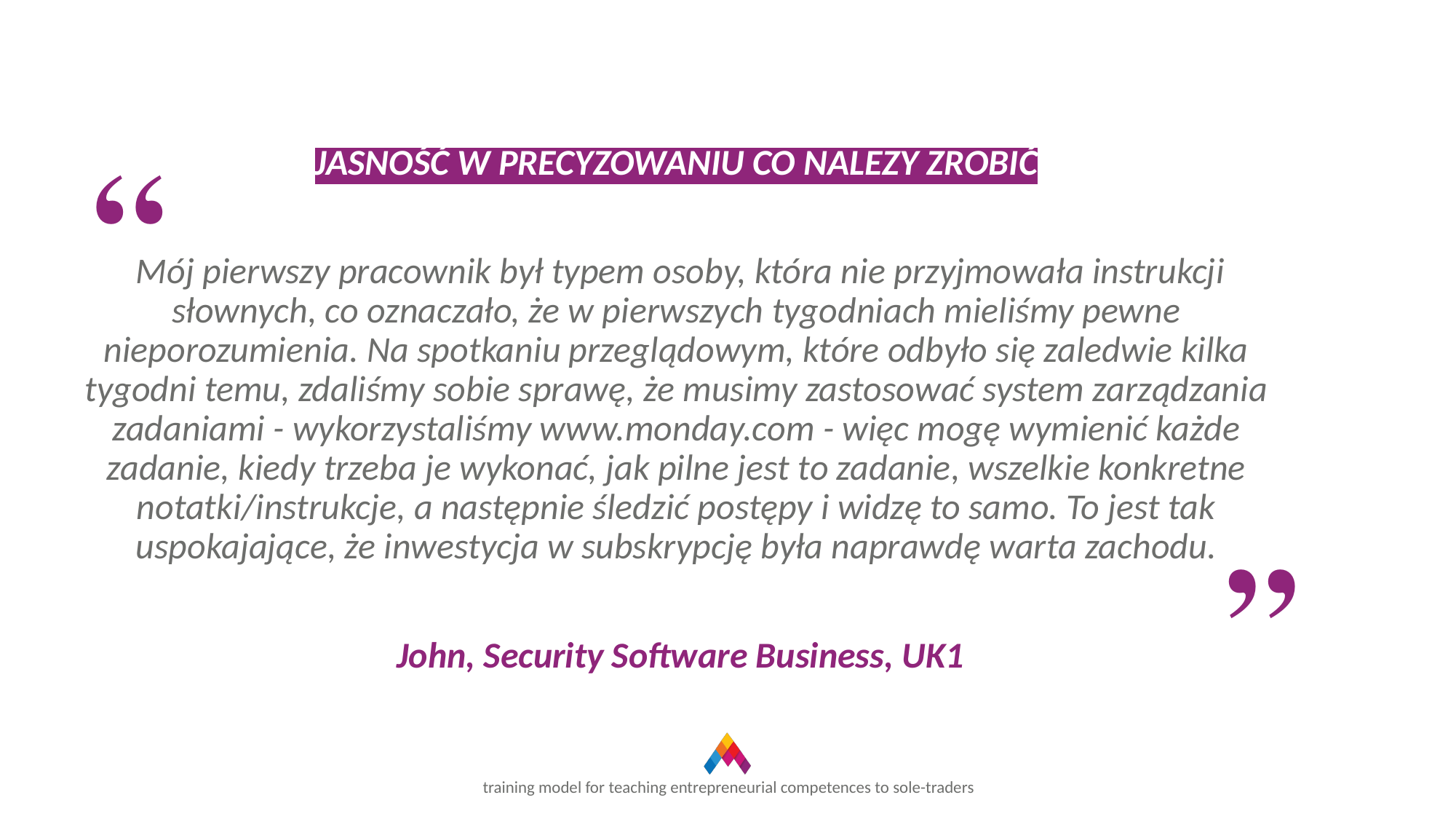

JASNOŚĆ W PRECYZOWANIU CO NALEZY ZROBIĆ

 Mój pierwszy pracownik był typem osoby, która nie przyjmowała instrukcji słownych, co oznaczało, że w pierwszych tygodniach mieliśmy pewne nieporozumienia. Na spotkaniu przeglądowym, które odbyło się zaledwie kilka tygodni temu, zdaliśmy sobie sprawę, że musimy zastosować system zarządzania zadaniami - wykorzystaliśmy www.monday.com - więc mogę wymienić każde zadanie, kiedy trzeba je wykonać, jak pilne jest to zadanie, wszelkie konkretne notatki/instrukcje, a następnie śledzić postępy i widzę to samo. To jest tak uspokajające, że inwestycja w subskrypcję była naprawdę warta zachodu.

 John, Security Software Business, UK1
“
“